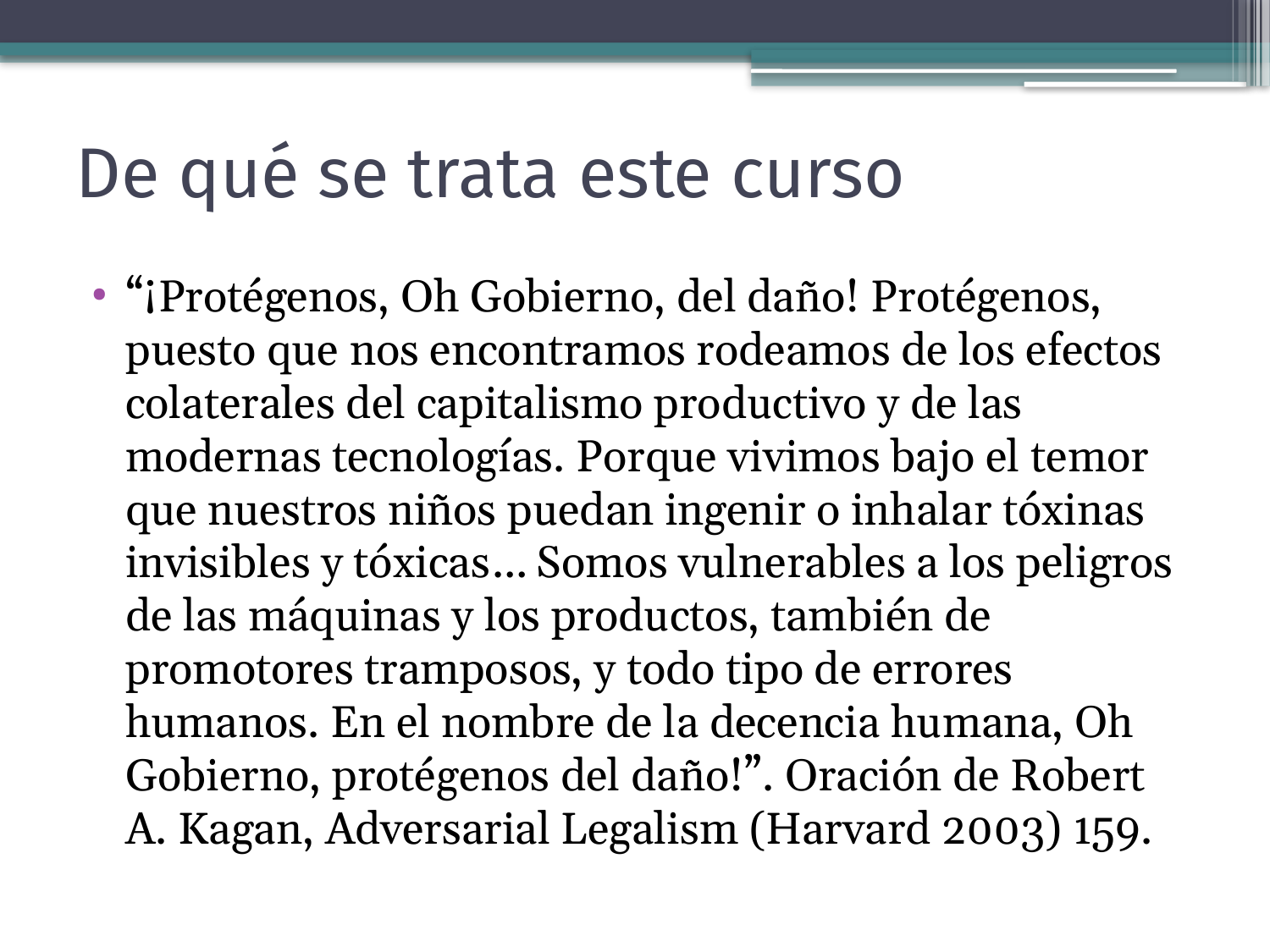

# De qué se trata este curso
“¡Protégenos, Oh Gobierno, del daño! Protégenos, puesto que nos encontramos rodeamos de los efectos colaterales del capitalismo productivo y de las modernas tecnologías. Porque vivimos bajo el temor que nuestros niños puedan ingenir o inhalar tóxinas invisibles y tóxicas… Somos vulnerables a los peligros de las máquinas y los productos, también de promotores tramposos, y todo tipo de errores humanos. En el nombre de la decencia humana, Oh Gobierno, protégenos del daño!”. Oración de Robert A. Kagan, Adversarial Legalism (Harvard 2003) 159.